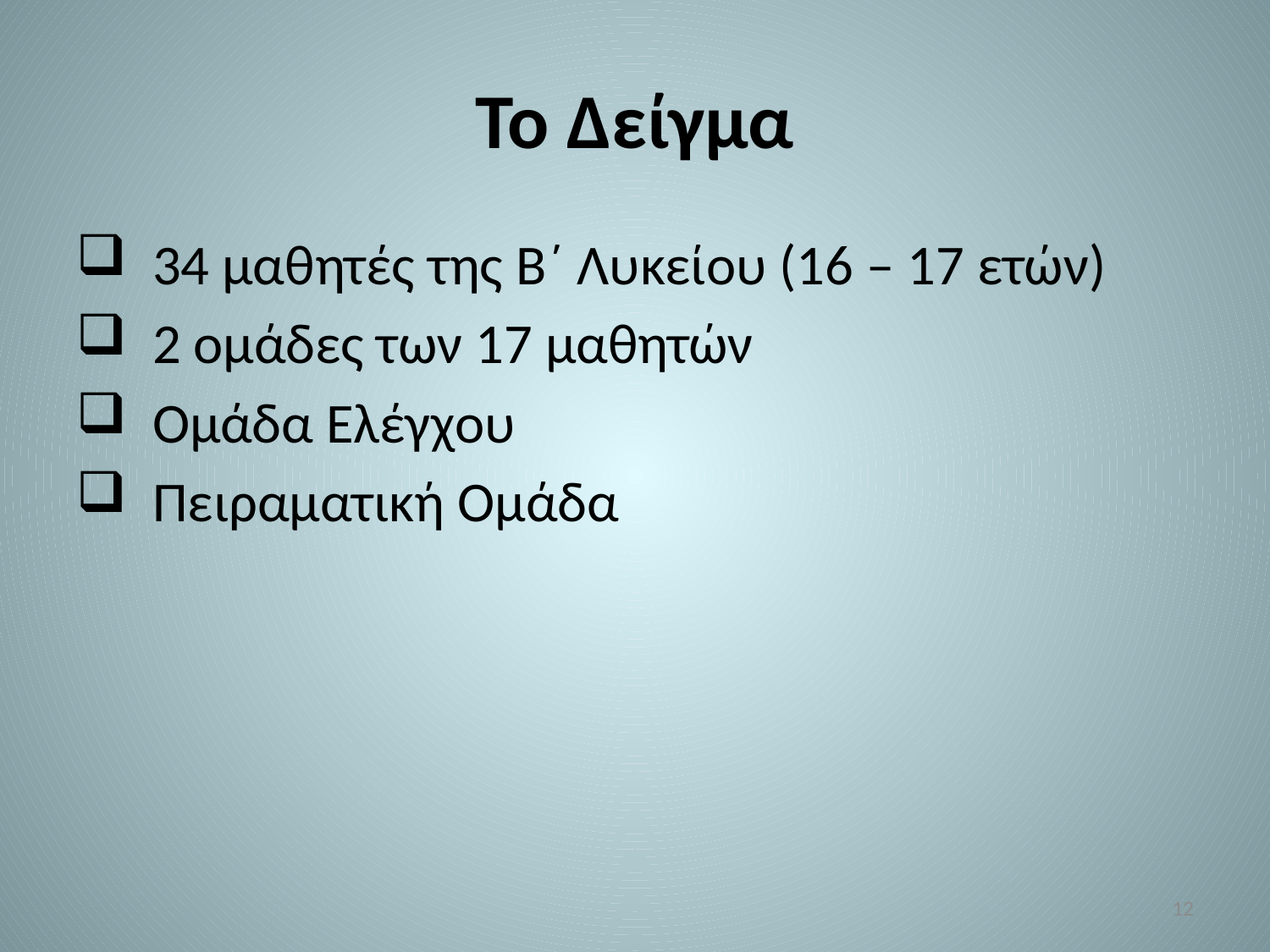

# Το Δείγμα
  34 μαθητές της Β΄ Λυκείου (16 – 17 ετών)
  2 ομάδες των 17 μαθητών
  Ομάδα Ελέγχου
  Πειραματική Ομάδα

12